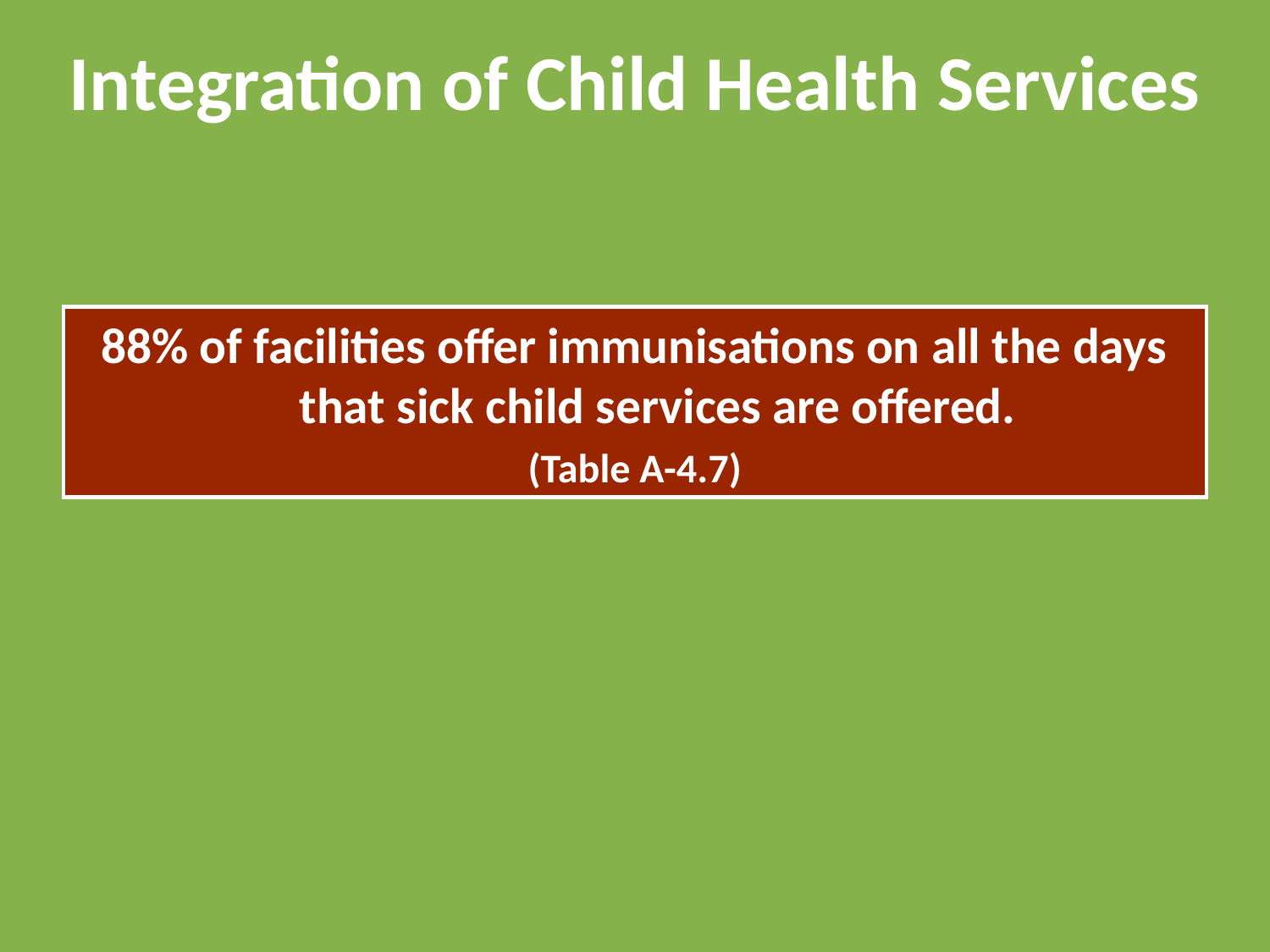

# Integration of Child Health Services
88% of facilities offer immunisations on all the days that sick child services are offered.
(Table A-4.7)